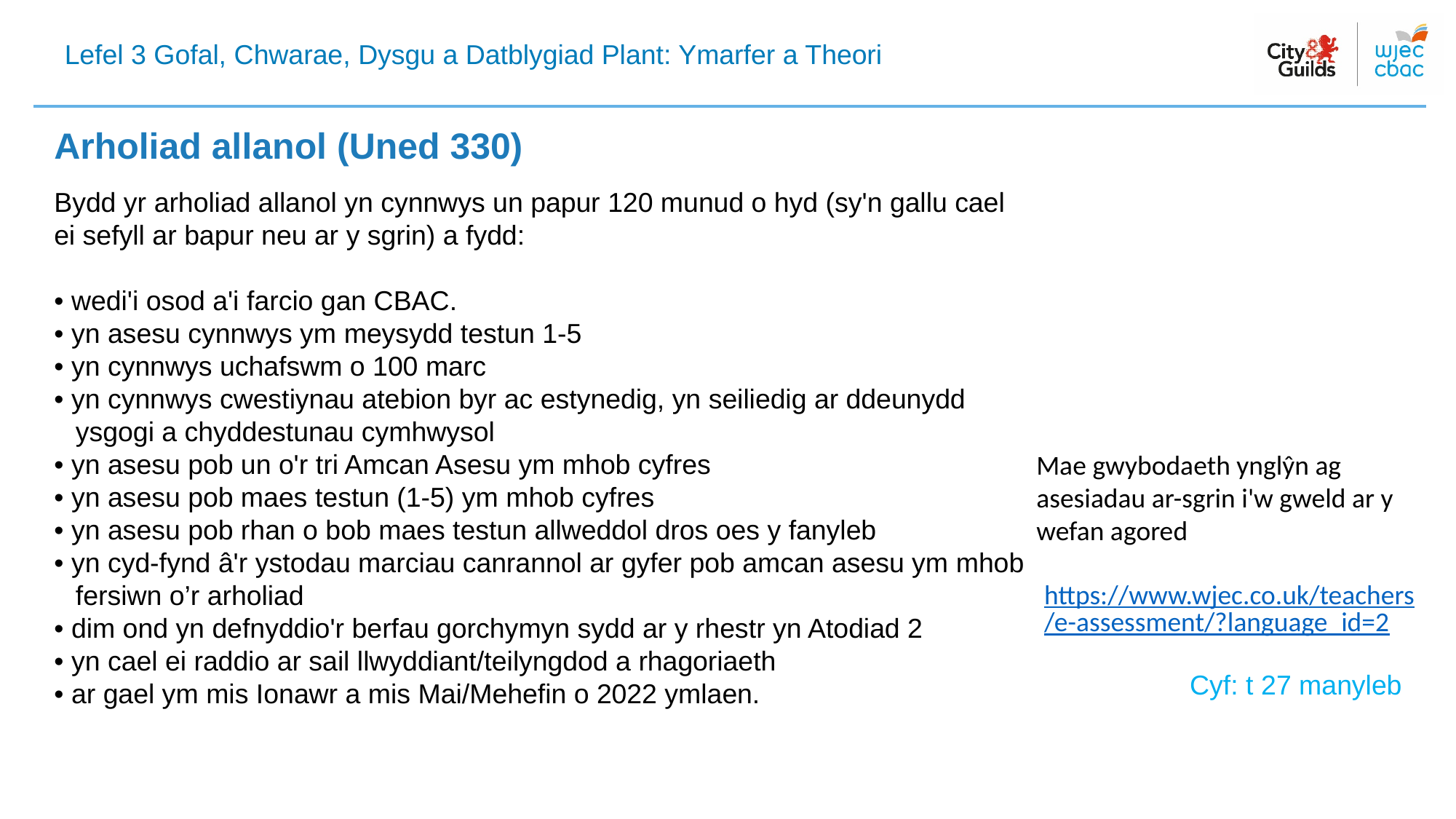

Lefel 3 Gofal, Chwarae, Dysgu a Datblygiad Plant: Ymarfer a Theori

Arholiad allanol (Uned 330)

Bydd yr arholiad allanol yn cynnwys un papur 120 munud o hyd (sy'n gallu cael ei sefyll ar bapur neu ar y sgrin) a fydd:

• wedi'i osod a'i farcio gan CBAC.
• yn asesu cynnwys ym meysydd testun 1-5
• yn cynnwys uchafswm o 100 marc
• yn cynnwys cwestiynau atebion byr ac estynedig, yn seiliedig ar ddeunydd ysgogi a chyddestunau cymhwysol
• yn asesu pob un o'r tri Amcan Asesu ym mhob cyfres
• yn asesu pob maes testun (1-5) ym mhob cyfres
• yn asesu pob rhan o bob maes testun allweddol dros oes y fanyleb
• yn cyd-fynd â'r ystodau marciau canrannol ar gyfer pob amcan asesu ym mhob fersiwn o’r arholiad
• dim ond yn defnyddio'r berfau gorchymyn sydd ar y rhestr yn Atodiad 2
• yn cael ei raddio ar sail llwyddiant/teilyngdod a rhagoriaeth
• ar gael ym mis Ionawr a mis Mai/Mehefin o 2022 ymlaen.
Mae gwybodaeth ynglŷn ag asesiadau ar-sgrin i'w gweld ar y wefan agored

https://www.wjec.co.uk/teachers/e-assessment/?language_id=2
Cyf: t 27 manyleb